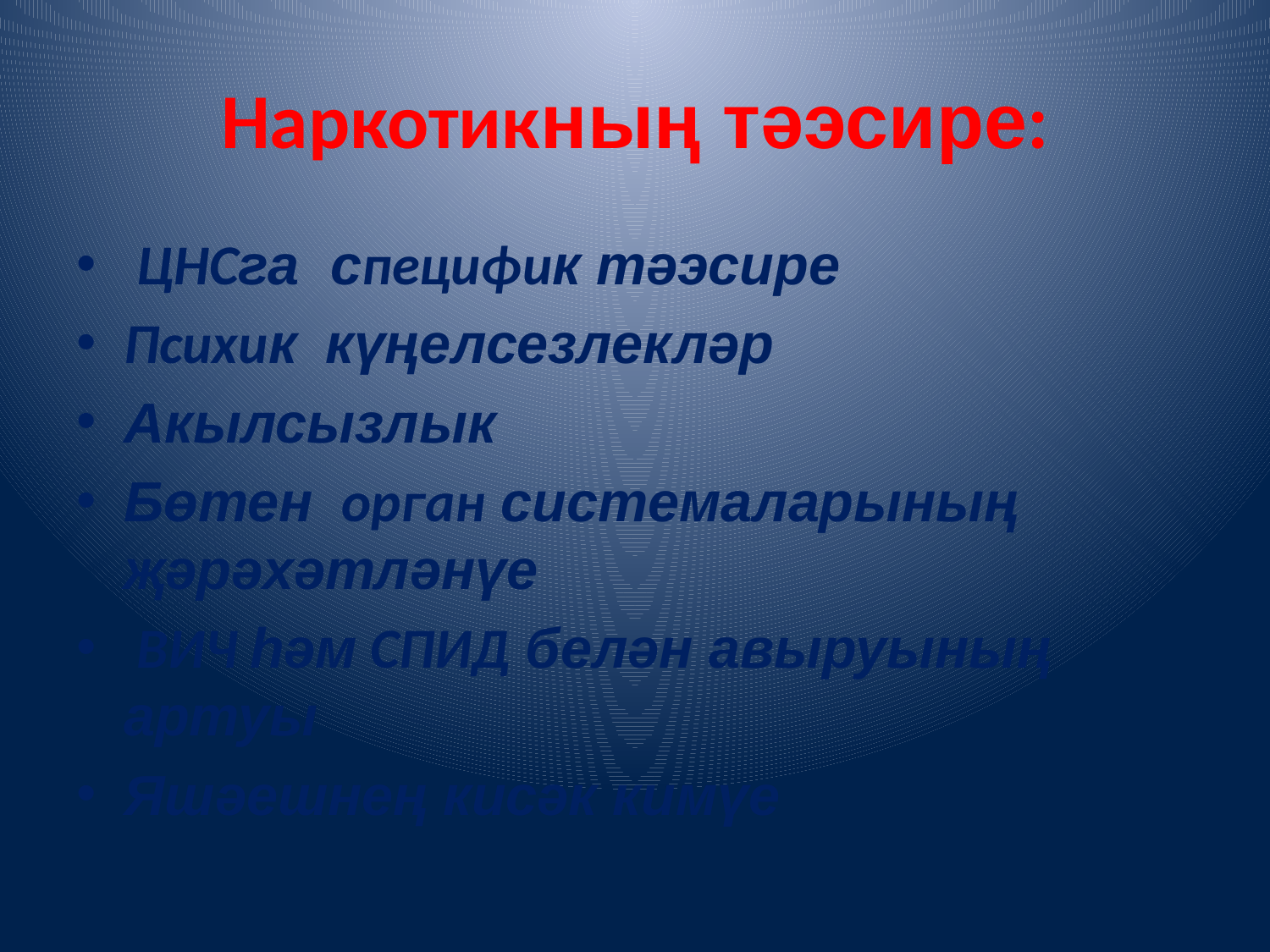

# Наркотикның тәэсире:
 ЦНСга  специфик тәэсире
Психик  күңелсезлекләр
Акылсызлык
Бөтен  орган системаларының җәрәхәтләнүе
 ВИЧ һәм СПИД белән авыруының артуы
Яшәешнең кисәк кимүе